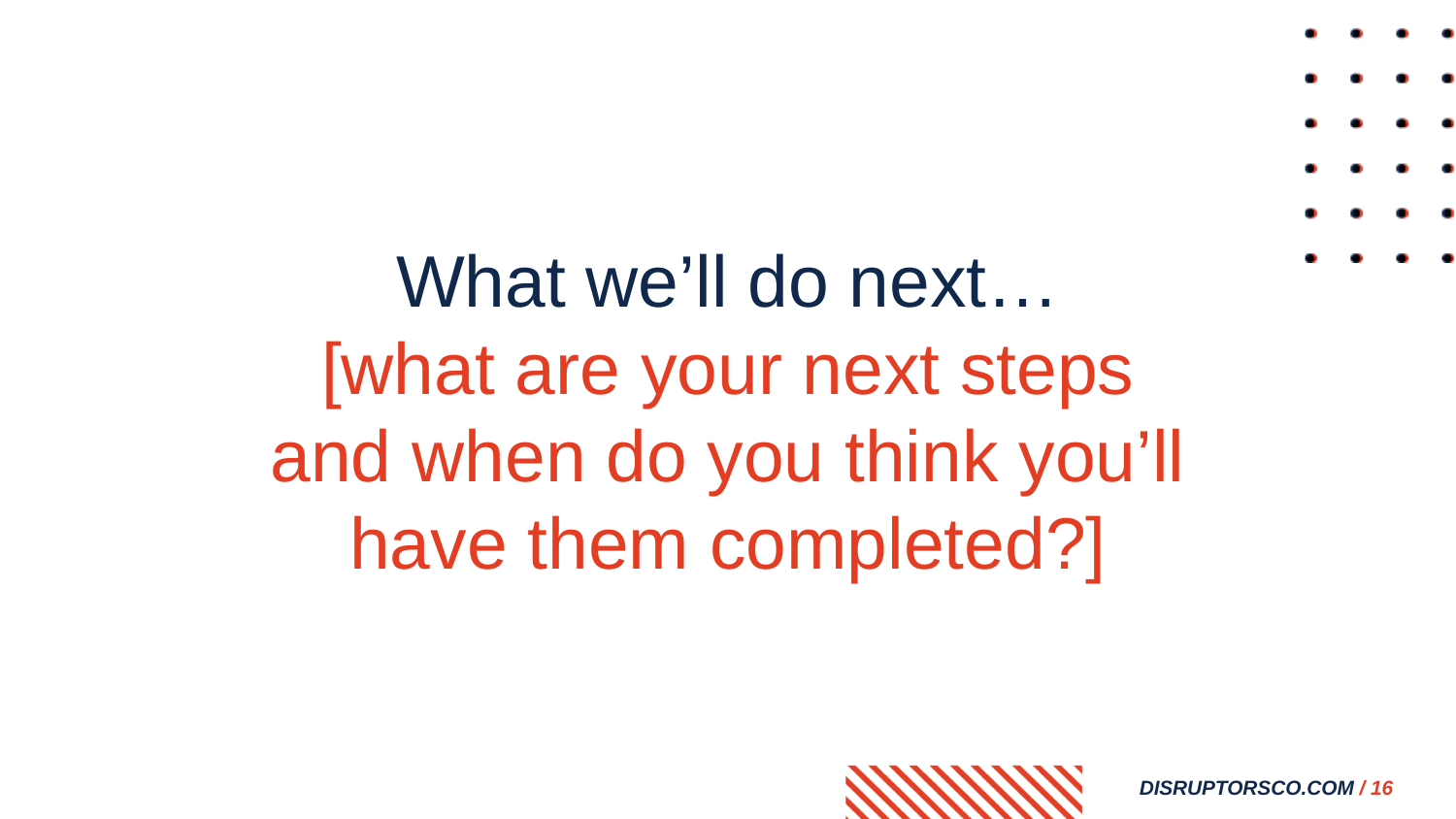

What we’ll do next…
[what are your next steps and when do you think you’ll have them completed?]